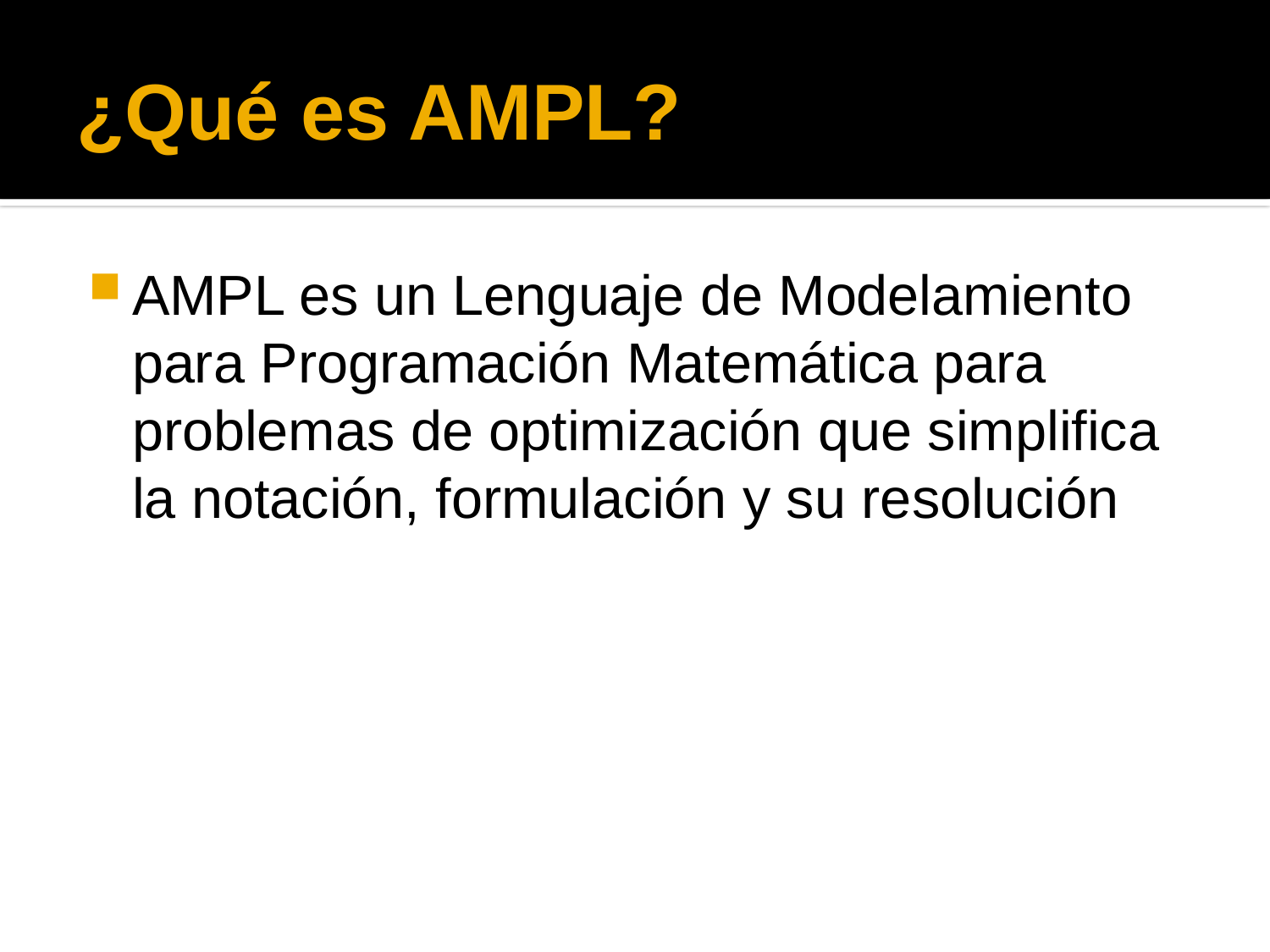

# ¿Qué es AMPL?
AMPL es un Lenguaje de Modelamiento para Programación Matemática para problemas de optimización que simplifica la notación, formulación y su resolución